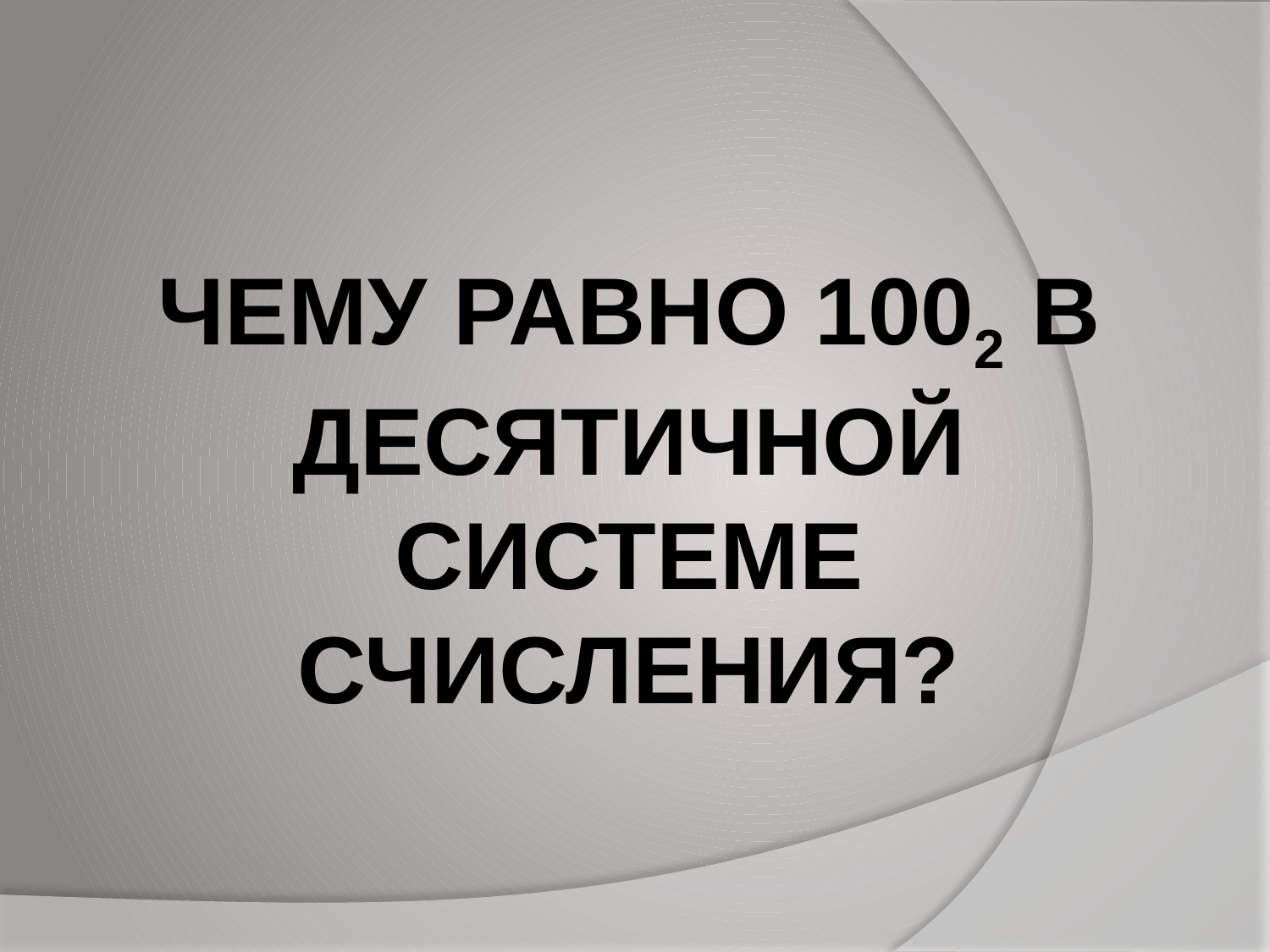

# ЧЕМУ РАВНО 1002 В ДЕСЯТИЧНОЙ СИСТЕМЕ СЧИСЛЕНИЯ?